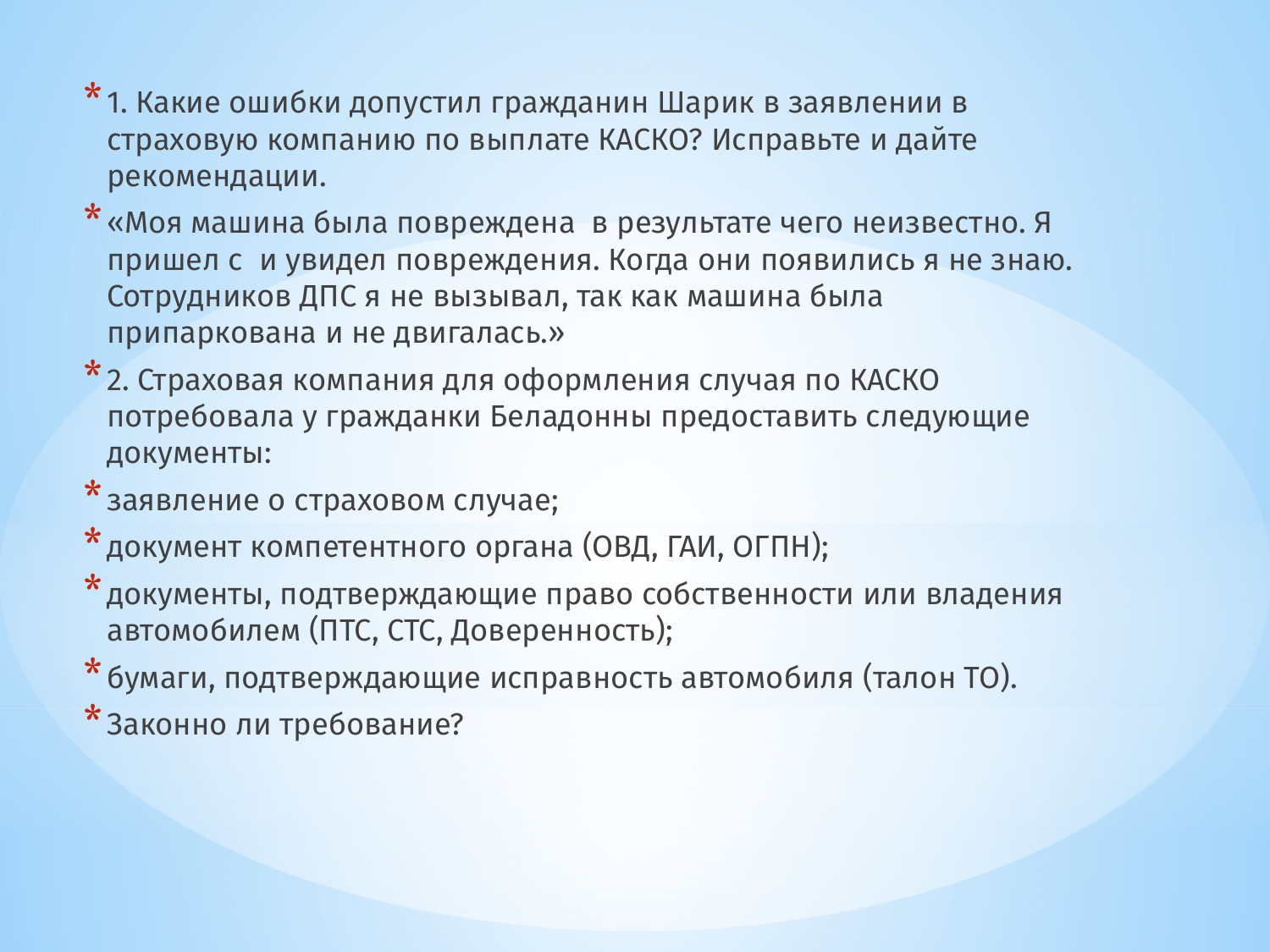

1. Какие ошибки допустил гражданин Шарик в заявлении в страховую компанию по выплате КАСКО? Исправьте и дайте рекомендации.
«Моя машина была повреждена  в результате чего неизвестно. Я пришел с  и увидел повреждения. Когда они появились я не знаю. Сотрудников ДПС я не вызывал, так как машина была припаркована и не двигалась.»
2. Страховая компания для оформления случая по КАСКО потребовала у гражданки Беладонны предоставить следующие документы:
заявление о страховом случае;
документ компетентного органа (ОВД, ГАИ, ОГПН);
документы, подтверждающие право собственности или владения автомобилем (ПТС, СТС, Доверенность);
бумаги, подтверждающие исправность автомобиля (талон ТО).
Законно ли требование?